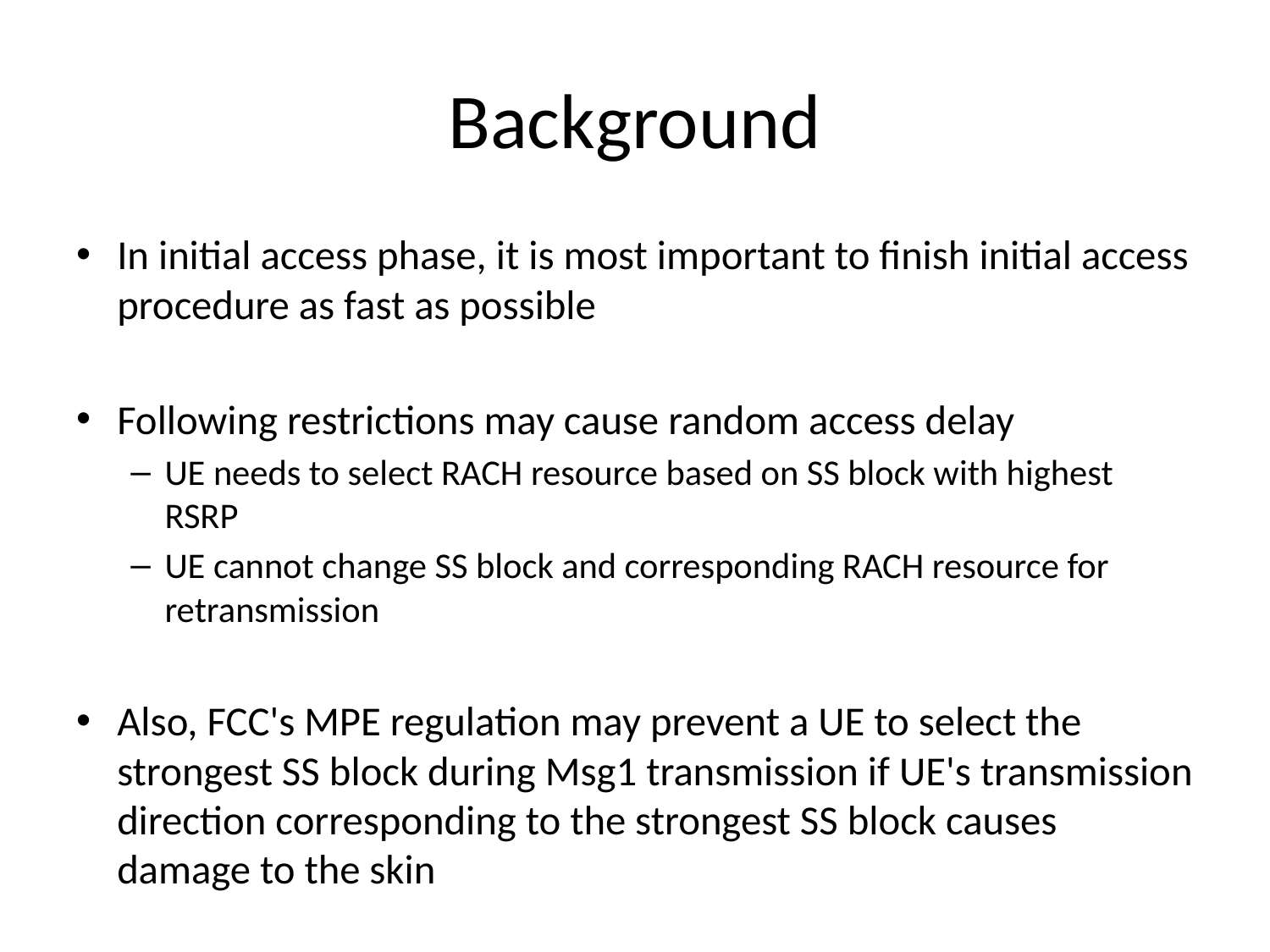

# Background
In initial access phase, it is most important to finish initial access procedure as fast as possible

Following restrictions may cause random access delay
UE needs to select RACH resource based on SS block with highest RSRP
UE cannot change SS block and corresponding RACH resource for retransmission

Also, FCC's MPE regulation may prevent a UE to select the strongest SS block during Msg1 transmission if UE's transmission direction corresponding to the strongest SS block causes damage to the skin